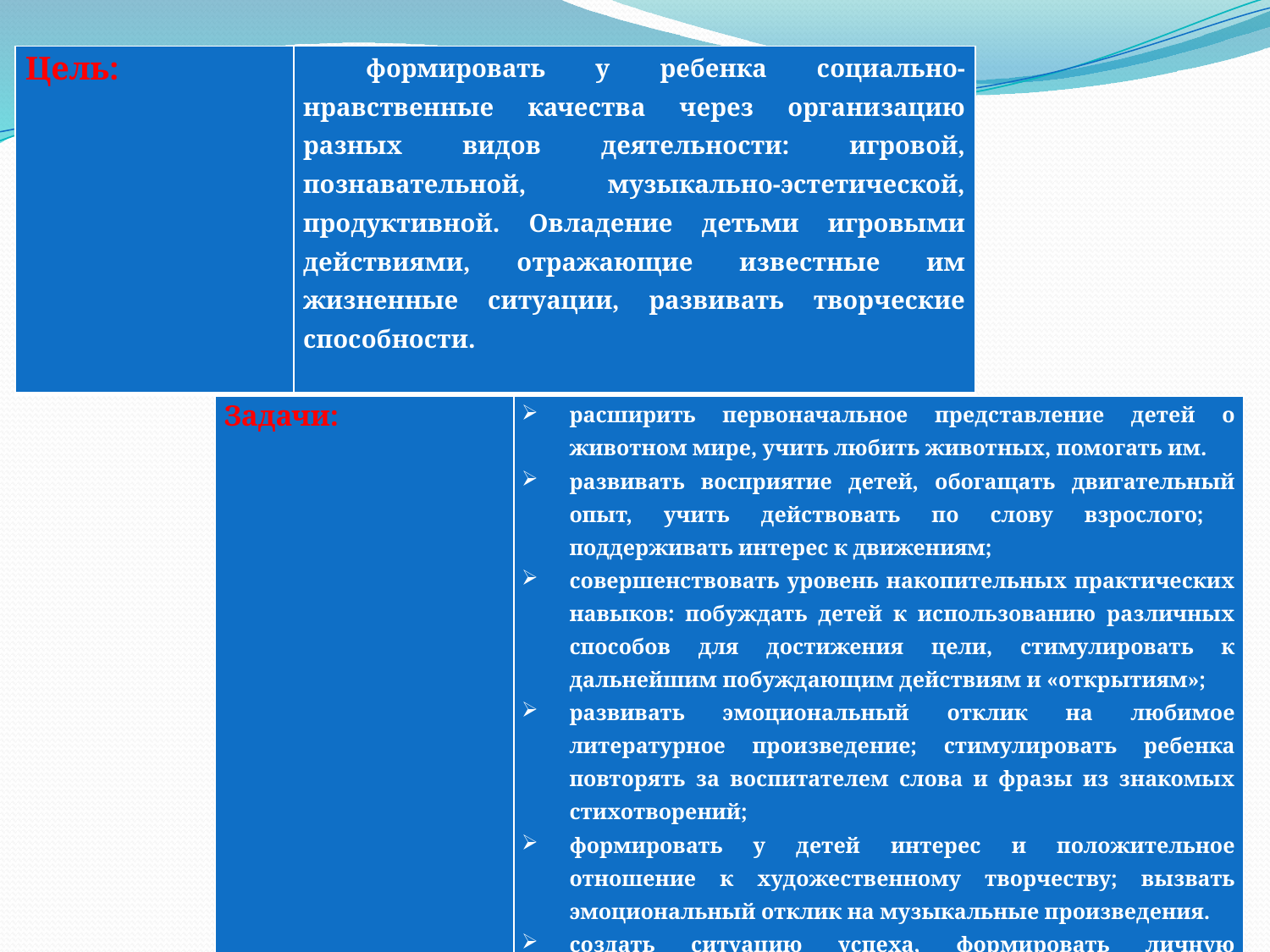

| Цель: | формировать у ребенка социально-нравственные качества через организацию разных видов деятельности: игровой, познавательной, музыкально-эстетической, продуктивной. Овладение детьми игровыми действиями, отражающие известные им жизненные ситуации, развивать творческие способности. |
| --- | --- |
| Задачи: | расширить первоначальное представление детей о животном мире, учить любить животных, помогать им. развивать восприятие детей, обогащать двигательный опыт, учить действовать по слову взрослого; поддерживать интерес к движениям; совершенствовать уровень накопительных практических навыков: побуждать детей к использованию различных способов для достижения цели, стимулировать к дальнейшим побуждающим действиям и «открытиям»; развивать эмоциональный отклик на любимое литературное произведение; стимулировать ребенка повторять за воспитателем слова и фразы из знакомых стихотворений; формировать у детей интерес и положительное отношение к художественному творчеству; вызвать эмоциональный отклик на музыкальные произведения. создать ситуацию успеха, формировать личную значимость каждого ребенка в жизни коллектива. |
| --- | --- |